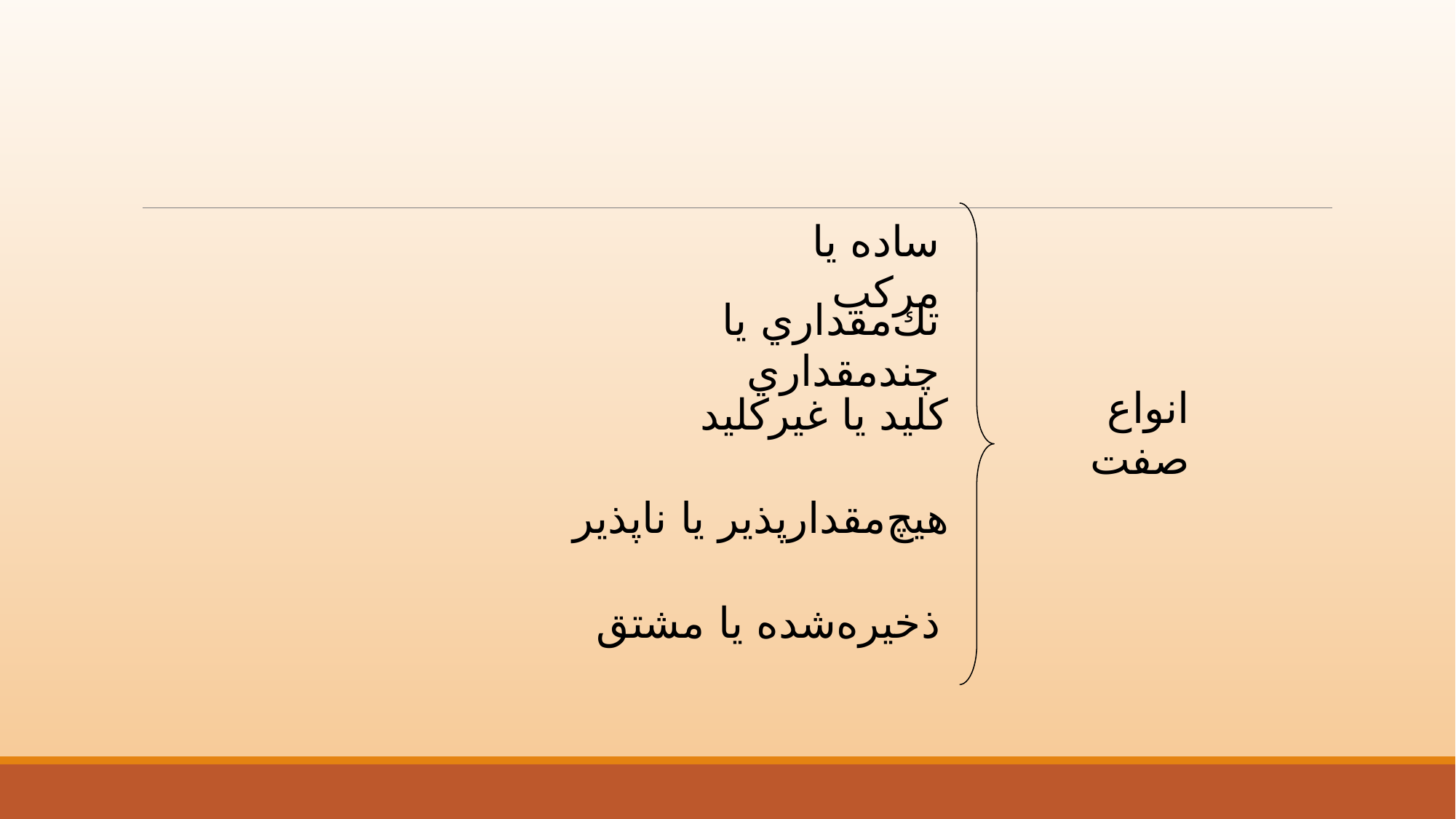

ساده يا مركب
تك‌مقداري يا چندمقداري
انواع صفت
کليد يا غيرکليد
هيچ‌مقدارپذير يا ناپذير
ذخيره‌شده يا مشتق